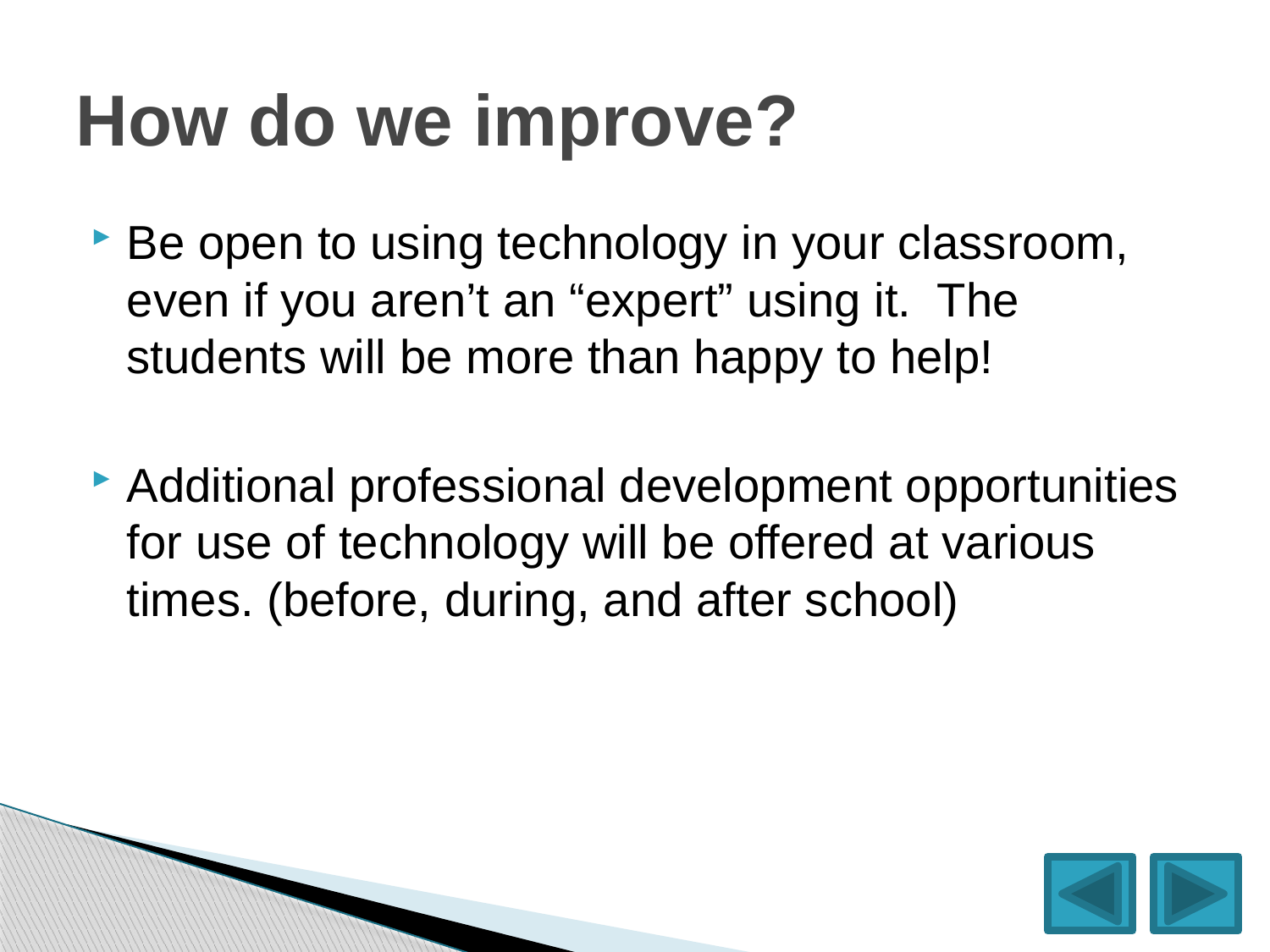

# How do we improve?
Be open to using technology in your classroom, even if you aren’t an “expert” using it.  The students will be more than happy to help!

Additional professional development opportunities for use of technology will be offered at various times. (before, during, and after school)